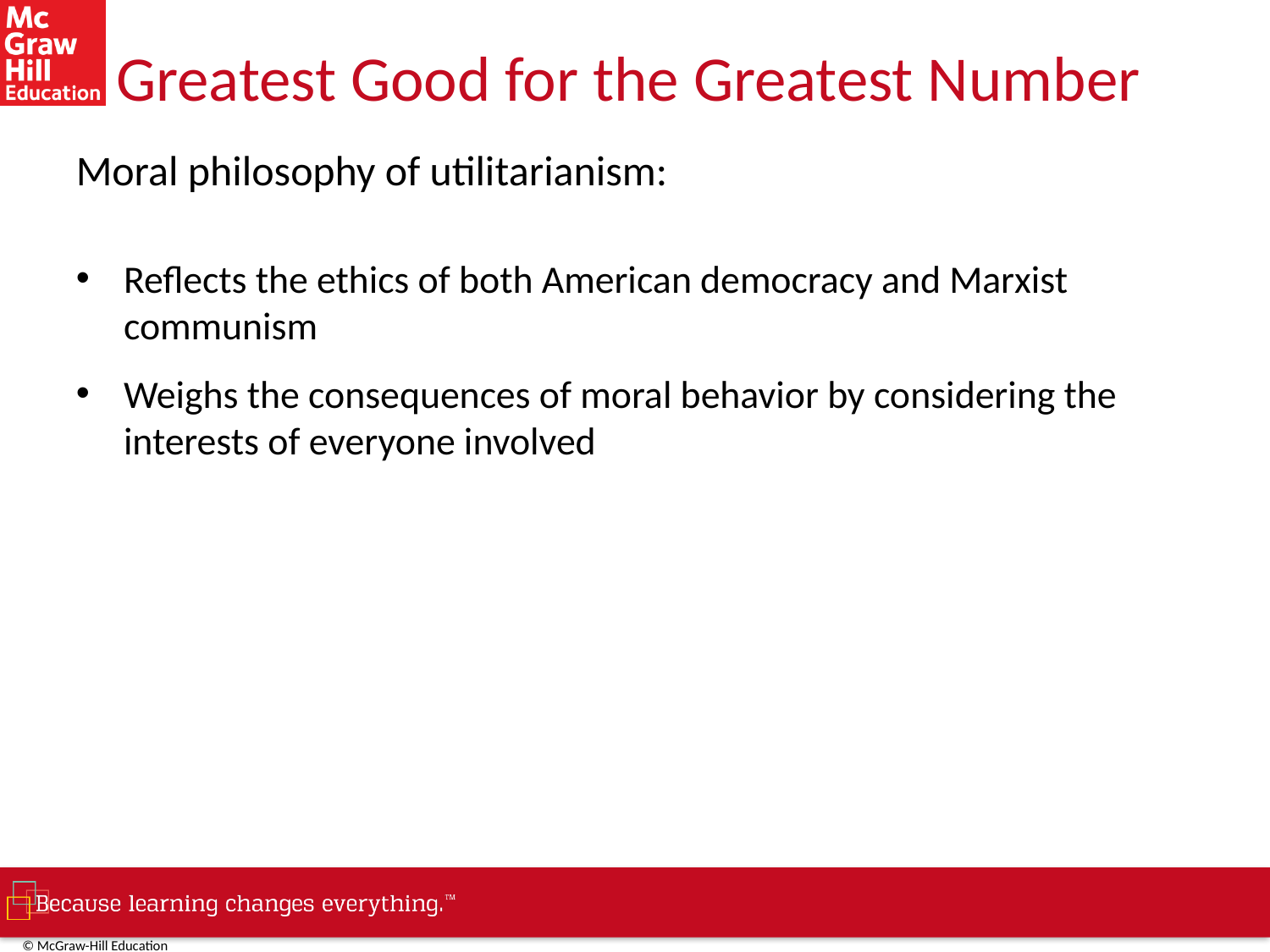

# Greatest Good for the Greatest Number
Moral philosophy of utilitarianism:

Reflects the ethics of both American democracy and Marxist communism
Weighs the consequences of moral behavior by considering the interests of everyone involved